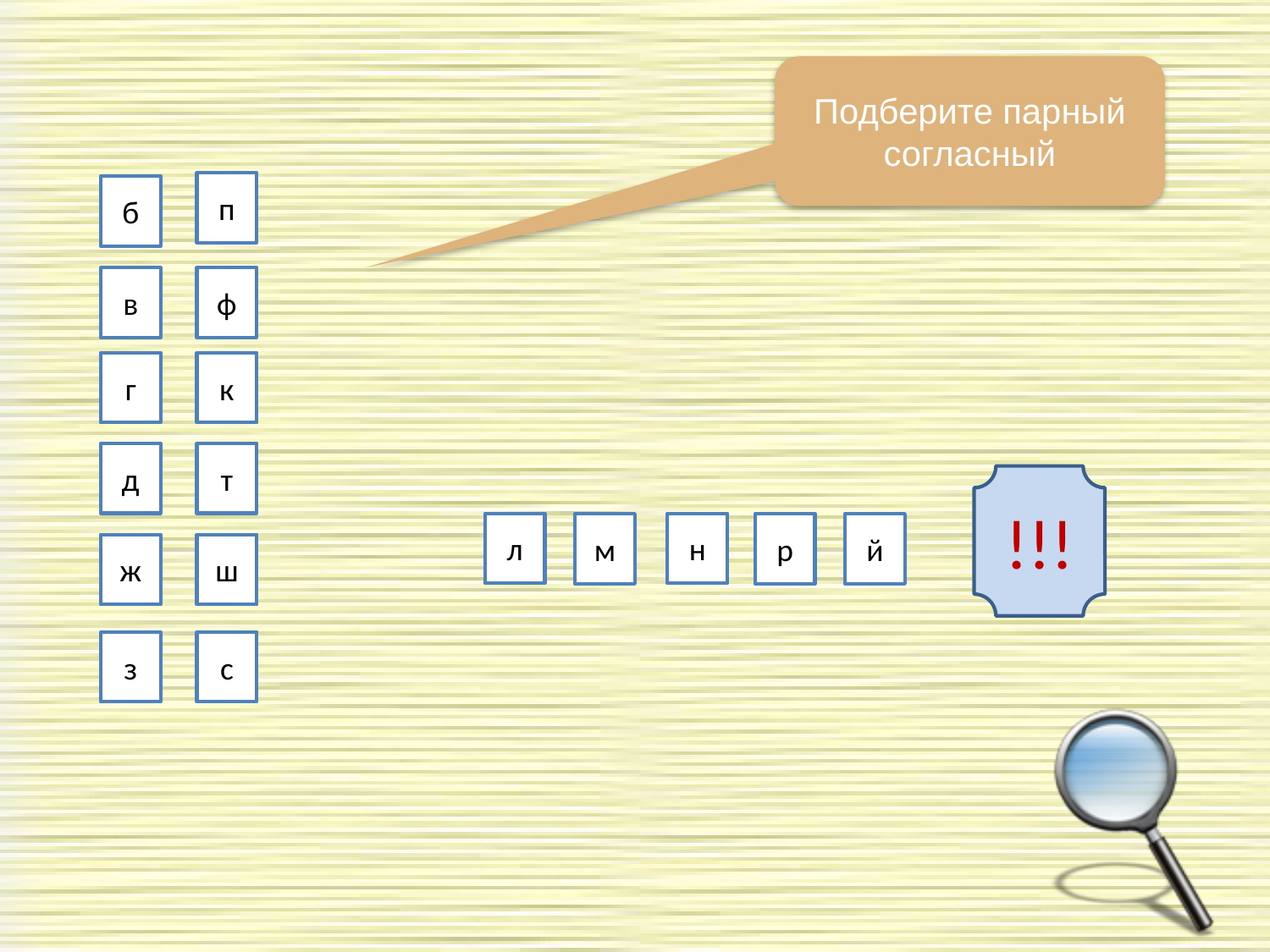

Подберите парный согласный
п
б
в
ф
г
к
д
т
!!!
л
н
м
р
й
ж
ш
з
с